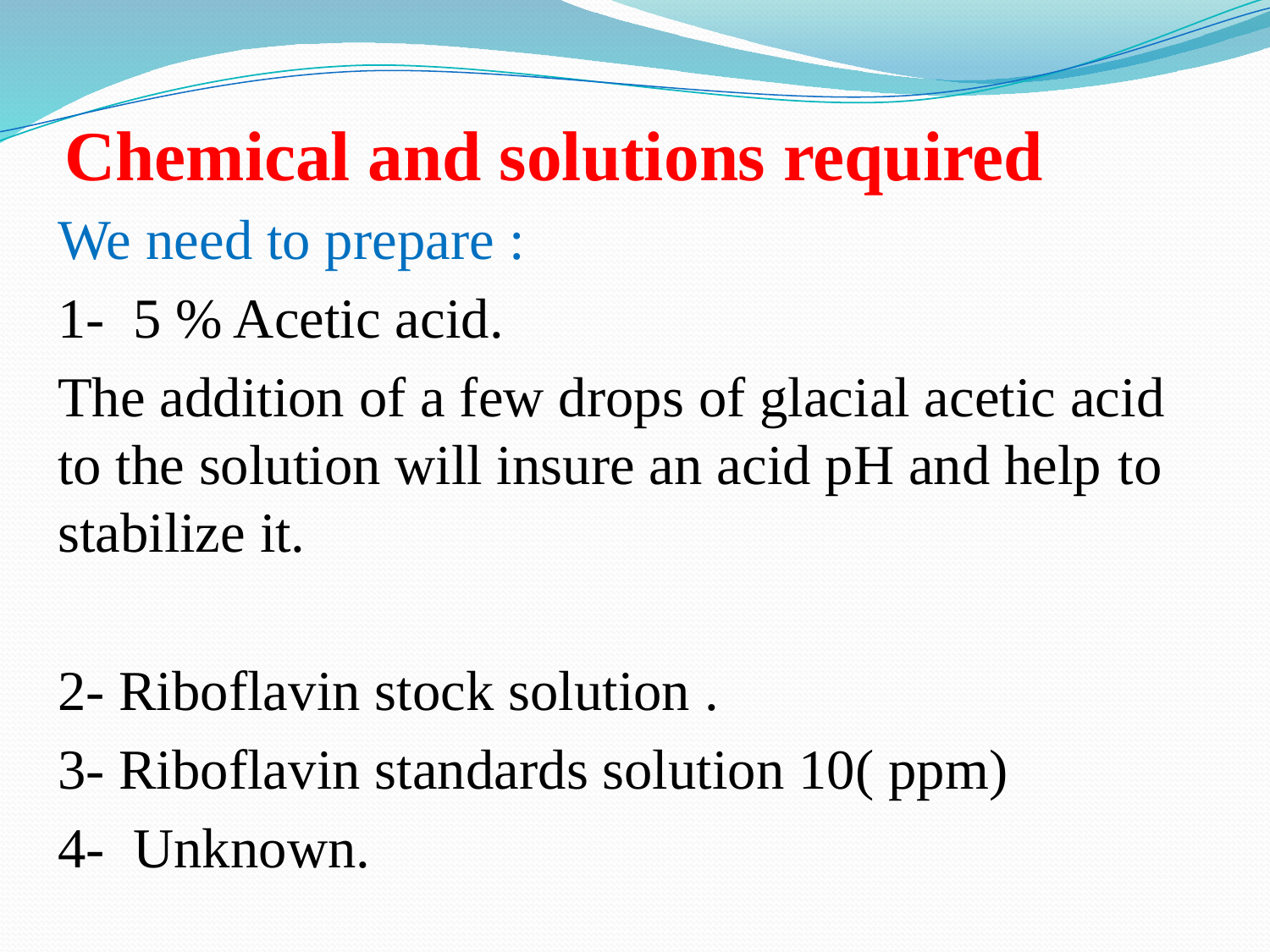

# Chemical and solutions required
We need to prepare :
1-  5 % Acetic acid.
The addition of a few drops of glacial acetic acid to the solution will insure an acid pH and help to stabilize it.

2- Riboflavin stock solution .
3- Riboflavin standards solution 10( ppm)
4-  Unknown.